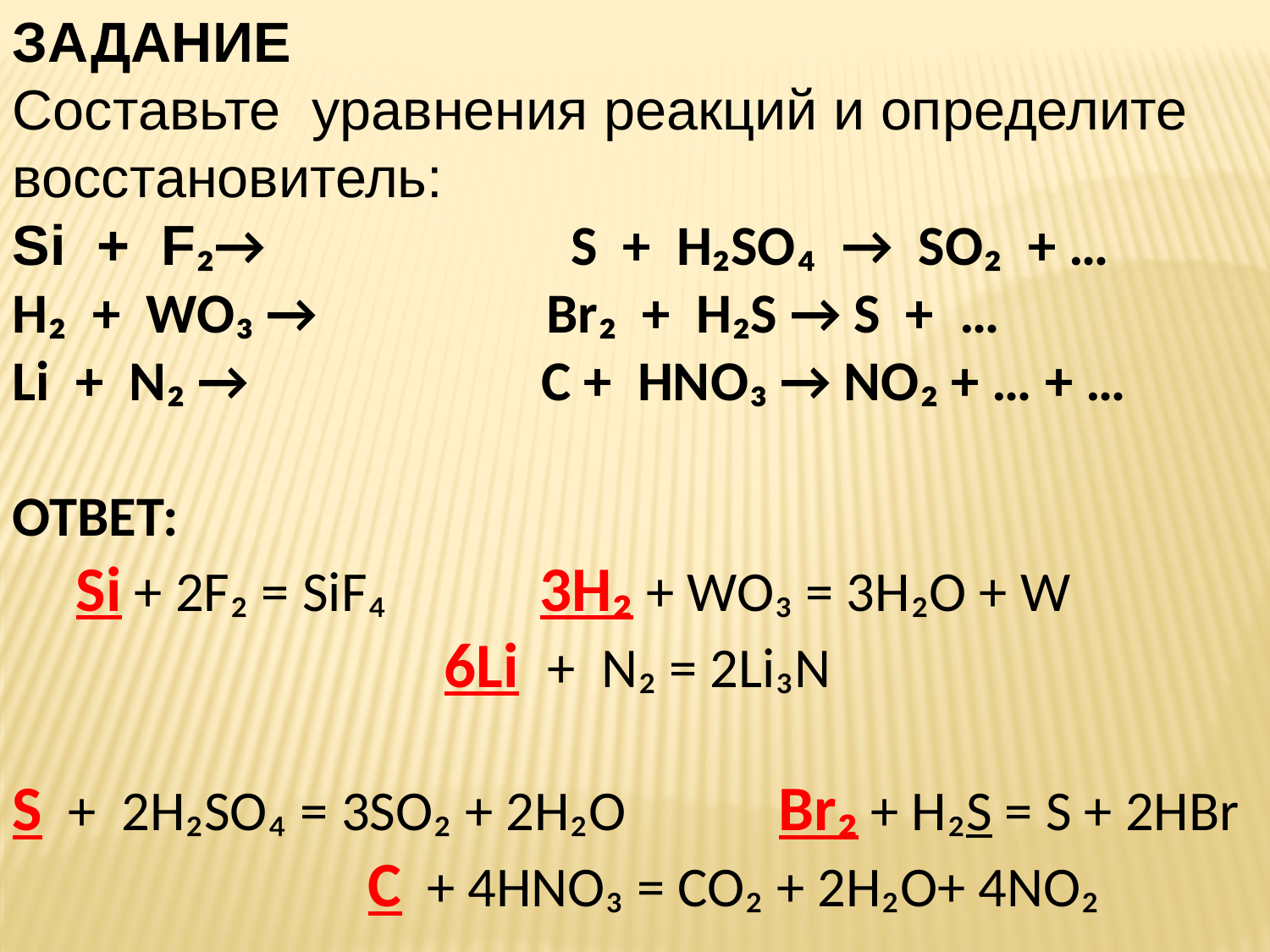

ЗАДАНИЕ
Составьте  уравнения реакций и определите восстановитель:
Si  +  F₂→                        S  +  H₂SO₄  →  SO₂  + …
H₂  +  WO₃ →                  Br₂  +  H₂S → S  +  …
Li  +  N₂ →                       C +  HNO₃ → NO₂ + … + …

ОТВЕТ:
     Si + 2F₂ = SiF₄            3H₂ + WO₃ = 3H₂O + W
                              6Li  +  N₂ = 2Li₃N

S  +  2H₂SO₄ = 3SO₂ + 2H₂O            Br₂ + H₂S = S + 2HBr
                            C  + 4HNO₃ = CO₂ + 2H₂O+ 4NO₂